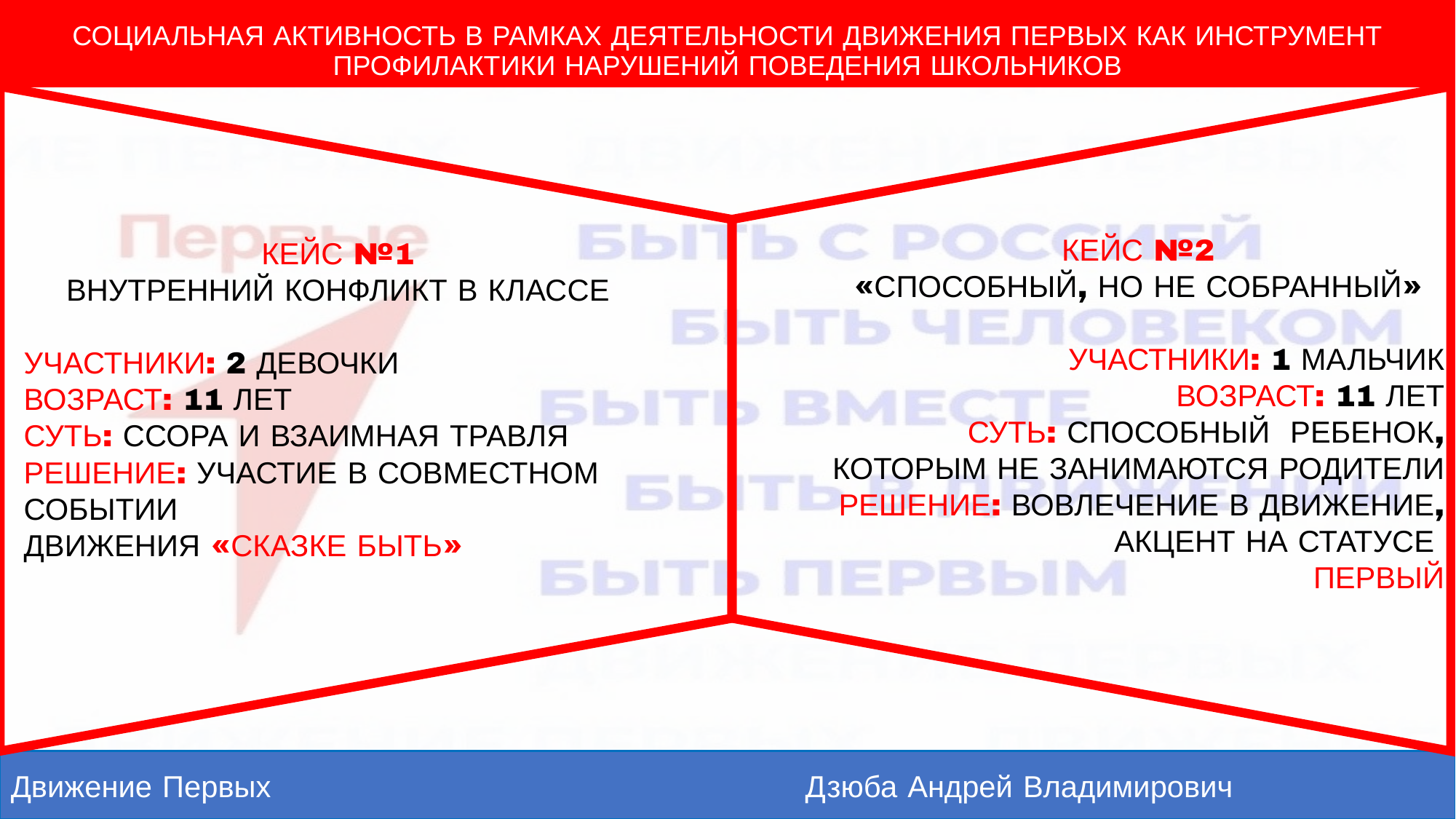

# СОЦИАЛЬНАЯ АКТИВНОСТЬ В РАМКАХ ДЕЯТЕЛЬНОСТИ ДВИЖЕНИЯ ПЕРВЫХ КАК ИНСТРУМЕНТ ПРОФИЛАКТИКИ НАРУШЕНИЙ ПОВЕДЕНИЯ ШКОЛЬНИКОВ

КЕЙС №2
«СПОСОБНЫЙ, НО НЕ СОБРАННЫЙ»

УЧАСТНИКИ: 1 МАЛЬЧИК
ВОЗРАСТ: 11 ЛЕТ
СУТЬ: СПОСОБНЫЙ  РЕБЕНОК, КОТОРЫМ НЕ ЗАНИМАЮТСЯ РОДИТЕЛИ
РЕШЕНИЕ: ВОВЛЕЧЕНИЕ В ДВИЖЕНИЕ, АКЦЕНТ НА СТАТУСЕ
ПЕРВЫЙ
КЕЙС №1
ВНУТРЕННИЙ КОНФЛИКТ В КЛАССЕ

УЧАСТНИКИ: 2 ДЕВОЧКИ
ВОЗРАСТ: 11 ЛЕТ
СУТЬ: ССОРА И ВЗАИМНАЯ ТРАВЛЯ
РЕШЕНИЕ: УЧАСТИЕ В СОВМЕСТНОМ СОБЫТИИ
ДВИЖЕНИЯ «СКАЗКЕ БЫТЬ»
Движение Первых 					   Дзюба Андрей Владимирович